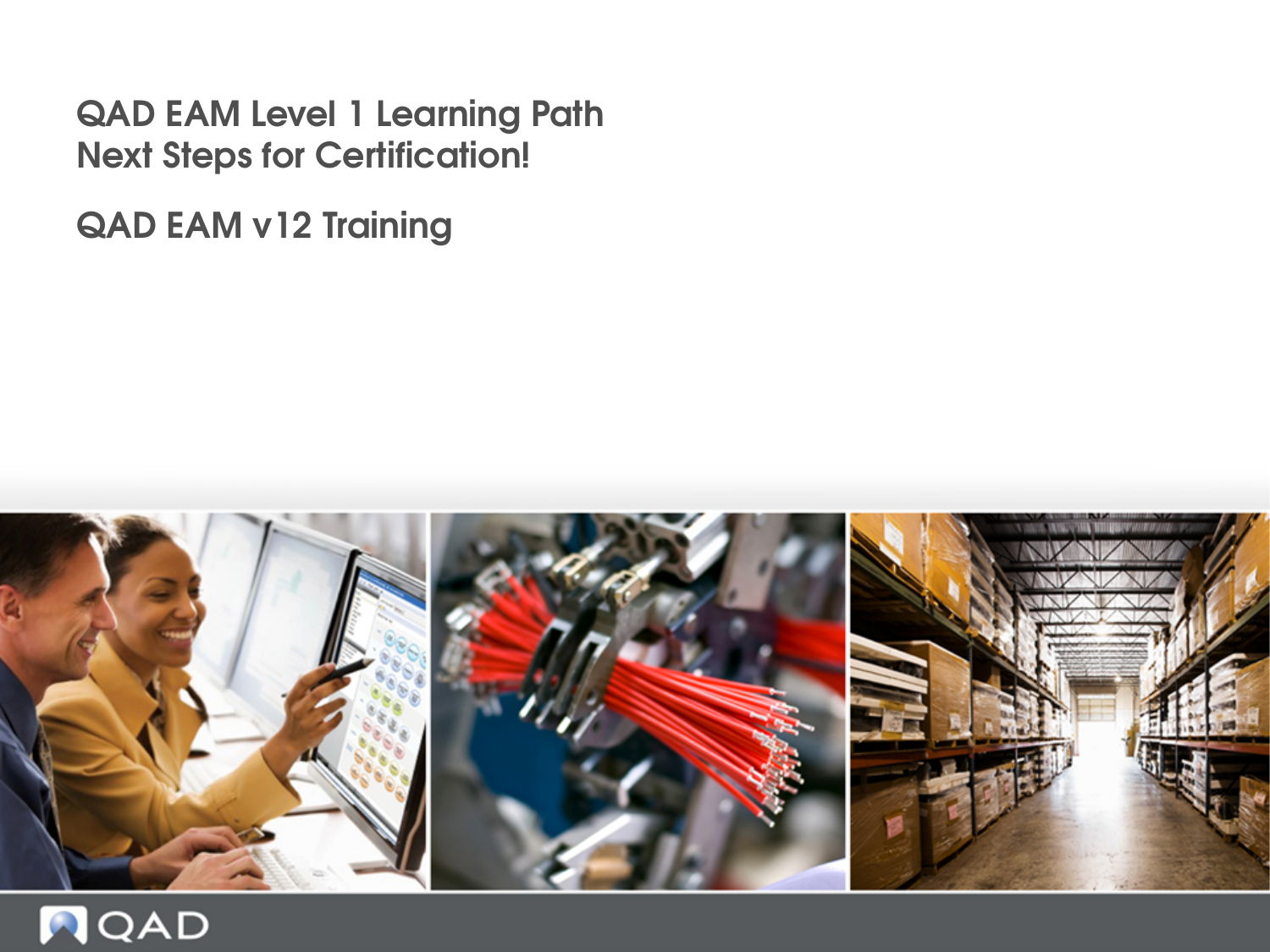

# QAD EAM Level 1 Learning Path Next Steps for Certification!
QAD EAM v12 Training